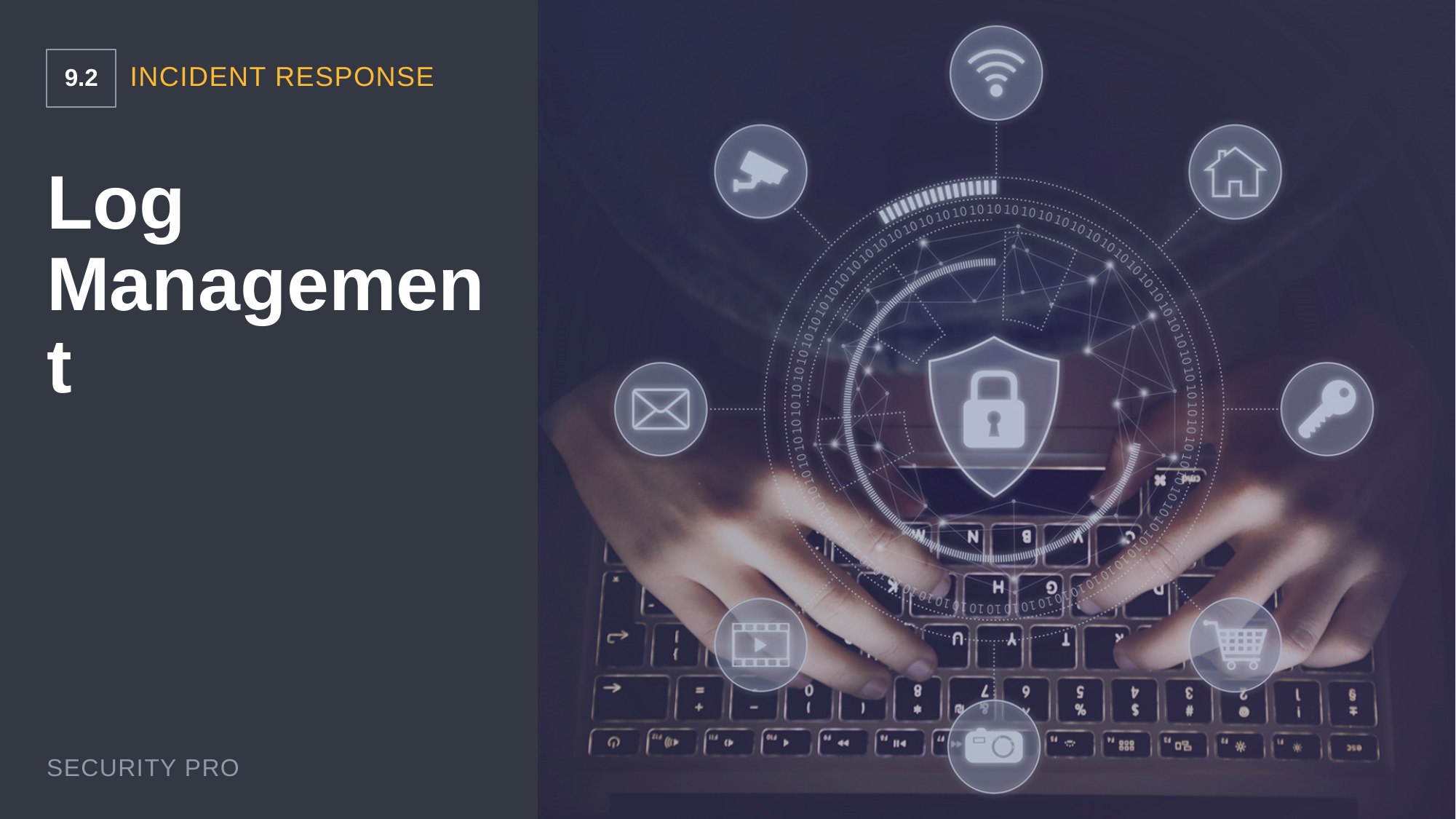

9.2
Incident Response
# Log Management
Security Pro